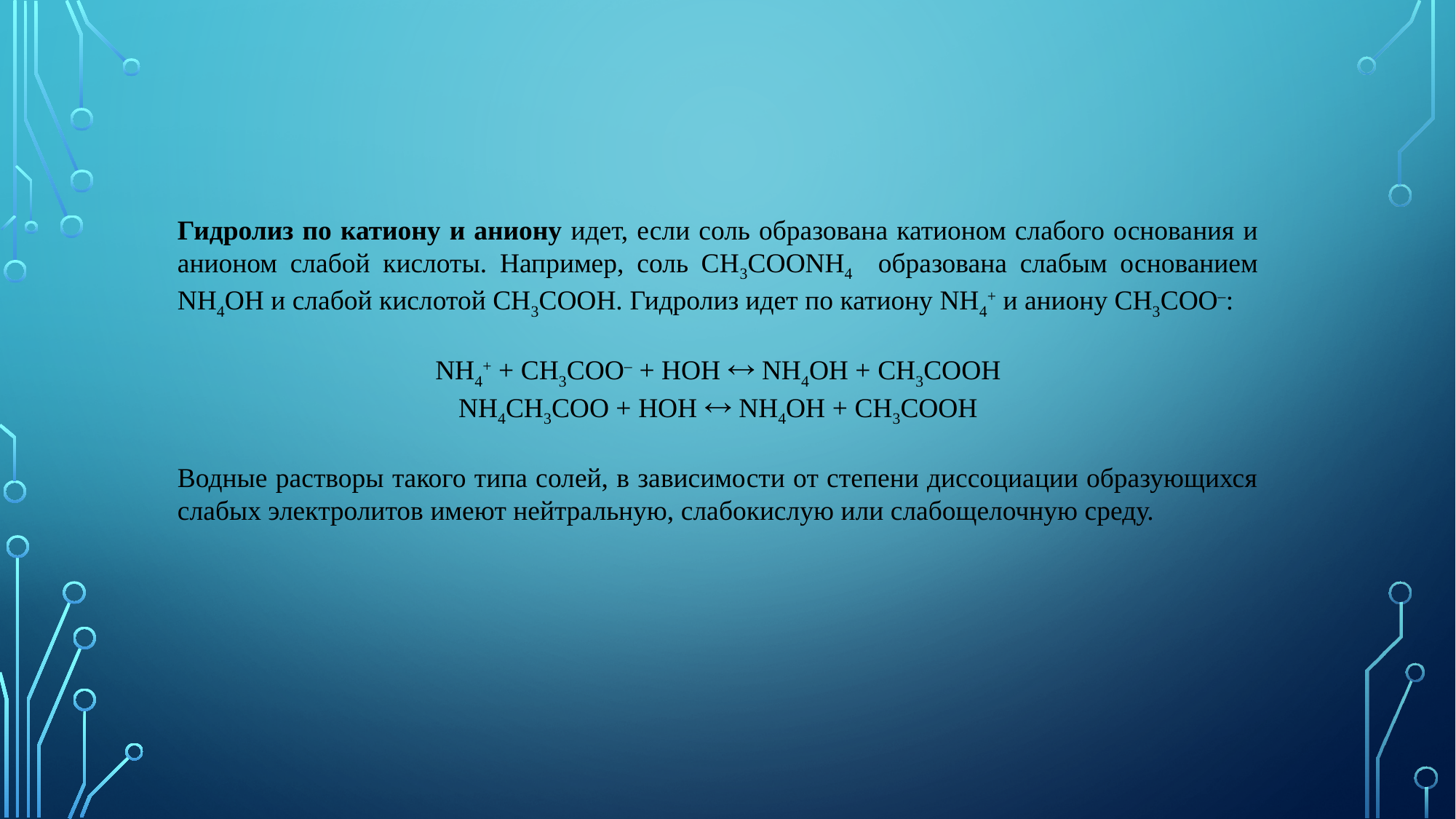

Гидролиз по катиону и аниону идет, если соль образована катионом слабого основания и анионом слабой кислоты. Например, соль CH3COONH4  образована слабым основанием NH4OH и слабой кислотой СН3СООН. Гидролиз идет по катиону NH4+ и аниону СН3СОО–:

NH4+ + CH3COO– + HOH ↔ NH4OH + CH3COOH
NH4CH3COO + HOH ↔ NH4OH + CH3COOH

Водные растворы такого типа солей, в зависимости от степени диссоциации образующихся слабых электролитов имеют нейтральную, слабокислую или слабощелочную среду.